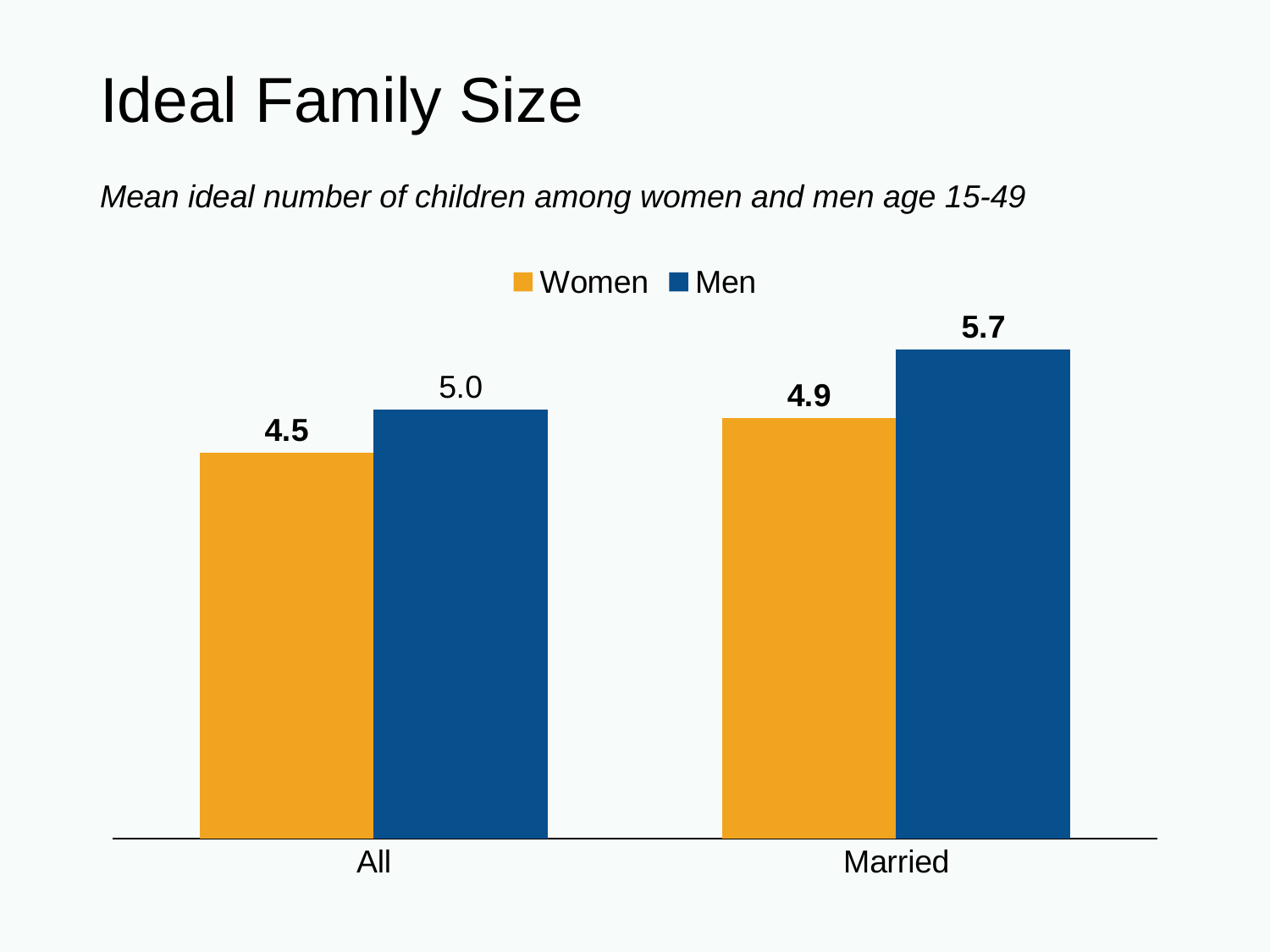

# Ideal Family Size
Mean ideal number of children among women and men age 15-49

### Chart

| Category | Women | Men |
|---|---|---|
| All | 4.5 | 5.0 |
| Married | 4.9 | 5.7 |